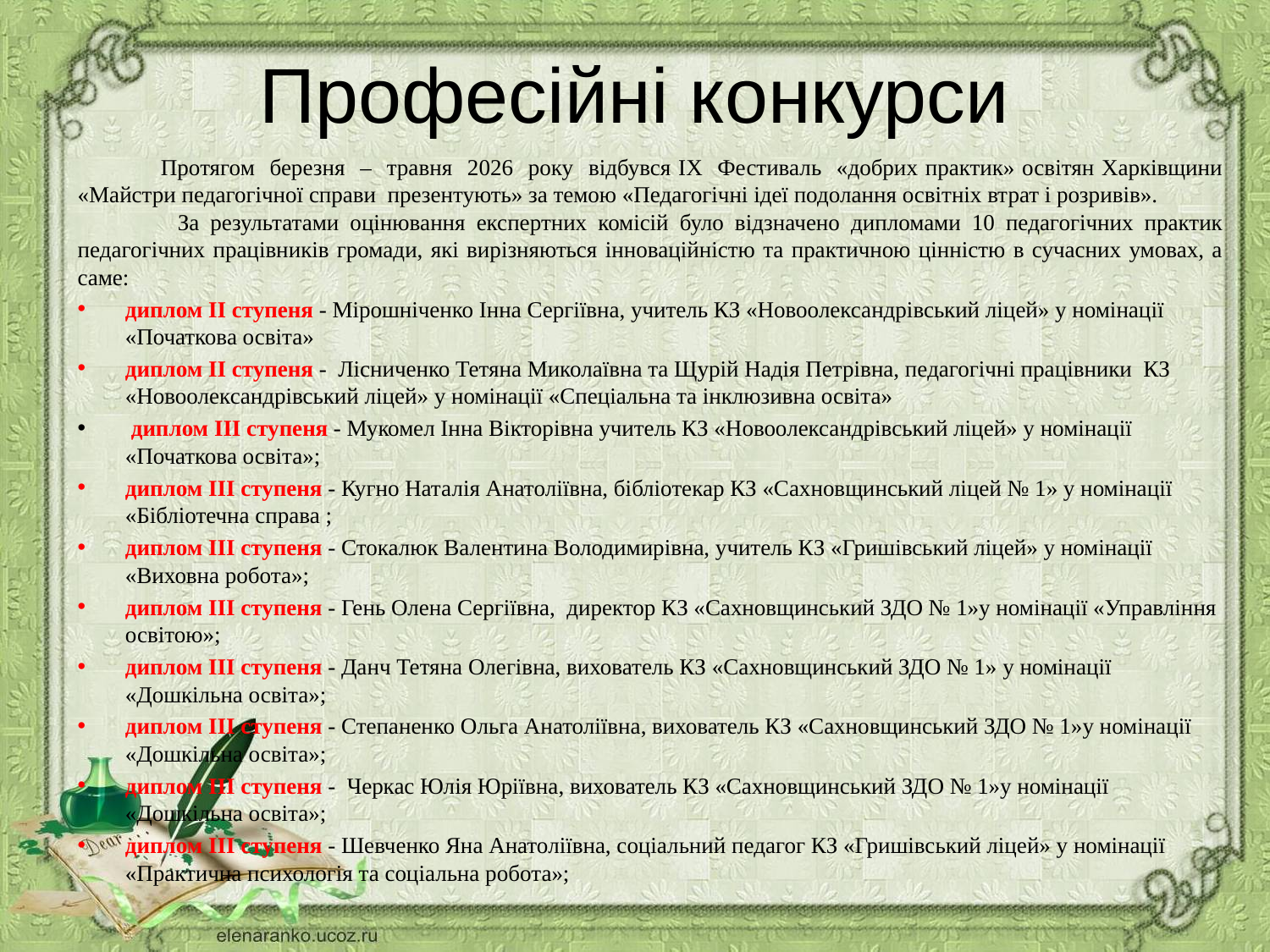

# Професійні конкурси
           Протягом  березня  –  травня  2026  року  відбувся ІХ  Фестиваль  «добрих практик» освітян Харківщини «Майстри педагогічної справи  презентують» за темою «Педагогічні ідеї подолання освітніх втрат і розривів».
         За результатами оцінювання експертних комісій було відзначено дипломами 10 педагогічних практик педагогічних працівників громади, які вирізняються інноваційністю та практичною цінністю в сучасних умовах, а саме:
диплом ІІ ступеня - Мірошніченко Інна Сергіївна, учитель КЗ «Новоолександрівський ліцей» у номінації «Початкова освіта»
диплом ІІ ступеня -  Лісниченко Тетяна Миколаївна та Щурій Надія Петрівна, педагогічні працівники  КЗ «Новоолександрівський ліцей» у номінації «Спеціальна та інклюзивна освіта»
 диплом ІІІ ступеня - Мукомел Інна Вікторівна учитель КЗ «Новоолександрівський ліцей» у номінації «Початкова освіта»;
диплом ІІІ ступеня - Кугно Наталія Анатоліївна, бібліотекар КЗ «Сахновщинський ліцей № 1» у номінації «Бібліотечна справа ;
диплом ІІІ ступеня - Стокалюк Валентина Володимирівна, учитель КЗ «Гришівський ліцей» у номінації «Виховна робота»;
диплом ІІІ ступеня - Гень Олена Сергіївна,  директор КЗ «Сахновщинський ЗДО № 1»у номінації «Управління освітою»;
диплом ІІІ ступеня - Данч Тетяна Олегівна, вихователь КЗ «Сахновщинський ЗДО № 1» у номінації «Дошкільна освіта»;
диплом ІІІ ступеня - Степаненко Ольга Анатоліївна, вихователь КЗ «Сахновщинський ЗДО № 1»у номінації «Дошкільна освіта»;
диплом ІІІ ступеня -  Черкас Юлія Юріївна, вихователь КЗ «Сахновщинський ЗДО № 1»у номінації «Дошкільна освіта»;
диплом ІІІ ступеня - Шевченко Яна Анатоліївна, соціальний педагог КЗ «Гришівський ліцей» у номінації «Практична психологія та соціальна робота»;